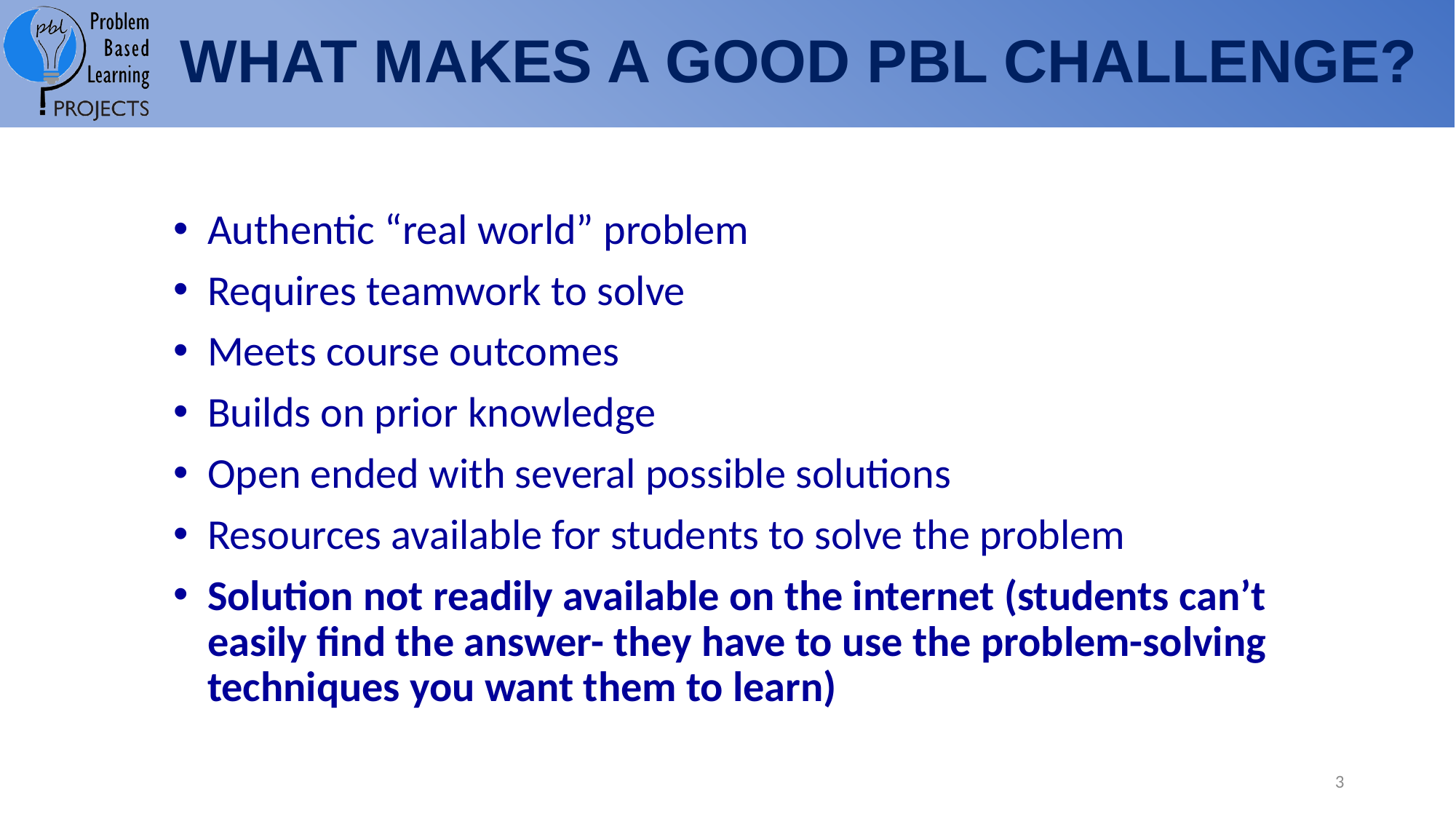

WHAT MAKES A GOOD PBL CHALLENGE?
Authentic “real world” problem
Requires teamwork to solve
Meets course outcomes
Builds on prior knowledge
Open ended with several possible solutions
Resources available for students to solve the problem
Solution not readily available on the internet (students can’t easily find the answer- they have to use the problem-solving techniques you want them to learn)

3